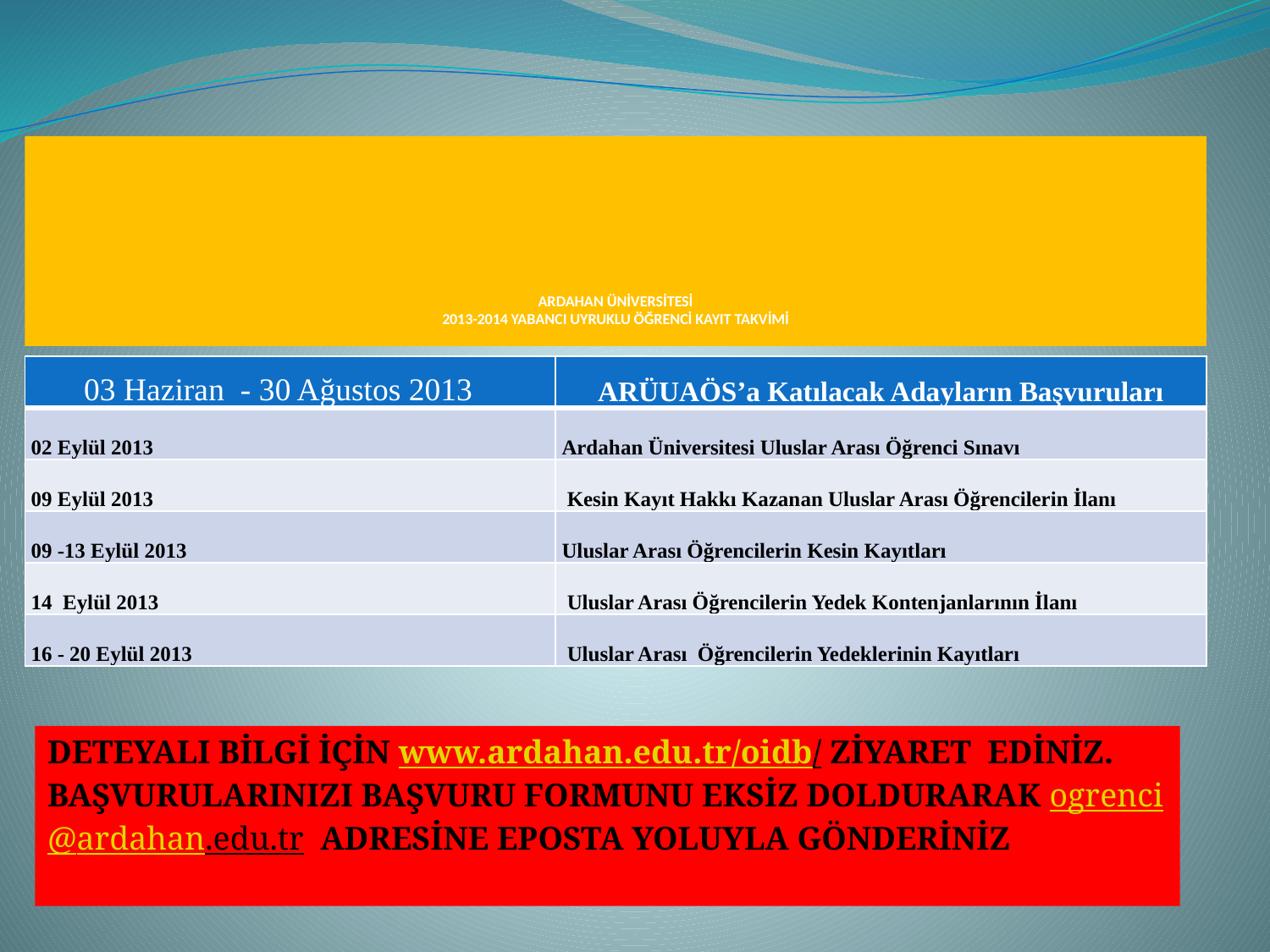

# ARDAHAN ÜNİVERSİTESİ 2013-2014 YABANCI UYRUKLU ÖĞRENCİ KAYIT TAKVİMİ
| 03 Haziran - 30 Ağustos 2013 | ARÜUAÖS’a Katılacak Adayların Başvuruları |
| --- | --- |
| 02 Eylül 2013 | Ardahan Üniversitesi Uluslar Arası Öğrenci Sınavı |
| 09 Eylül 2013 | Kesin Kayıt Hakkı Kazanan Uluslar Arası Öğrencilerin İlanı |
| 09 -13 Eylül 2013 | Uluslar Arası Öğrencilerin Kesin Kayıtları |
| 14 Eylül 2013 | Uluslar Arası Öğrencilerin Yedek Kontenjanlarının İlanı |
| 16 - 20 Eylül 2013 | Uluslar Arası Öğrencilerin Yedeklerinin Kayıtları |
DETEYALI BİLGİ İÇİN www.ardahan.edu.tr/oidb/ ZİYARET  EDİNİZ.
BAŞVURULARINIZI BAŞVURU FORMUNU EKSİZ DOLDURARAK ogrenci@ardahan.edu.tr  ADRESİNE EPOSTA YOLUYLA GÖNDERİNİZ